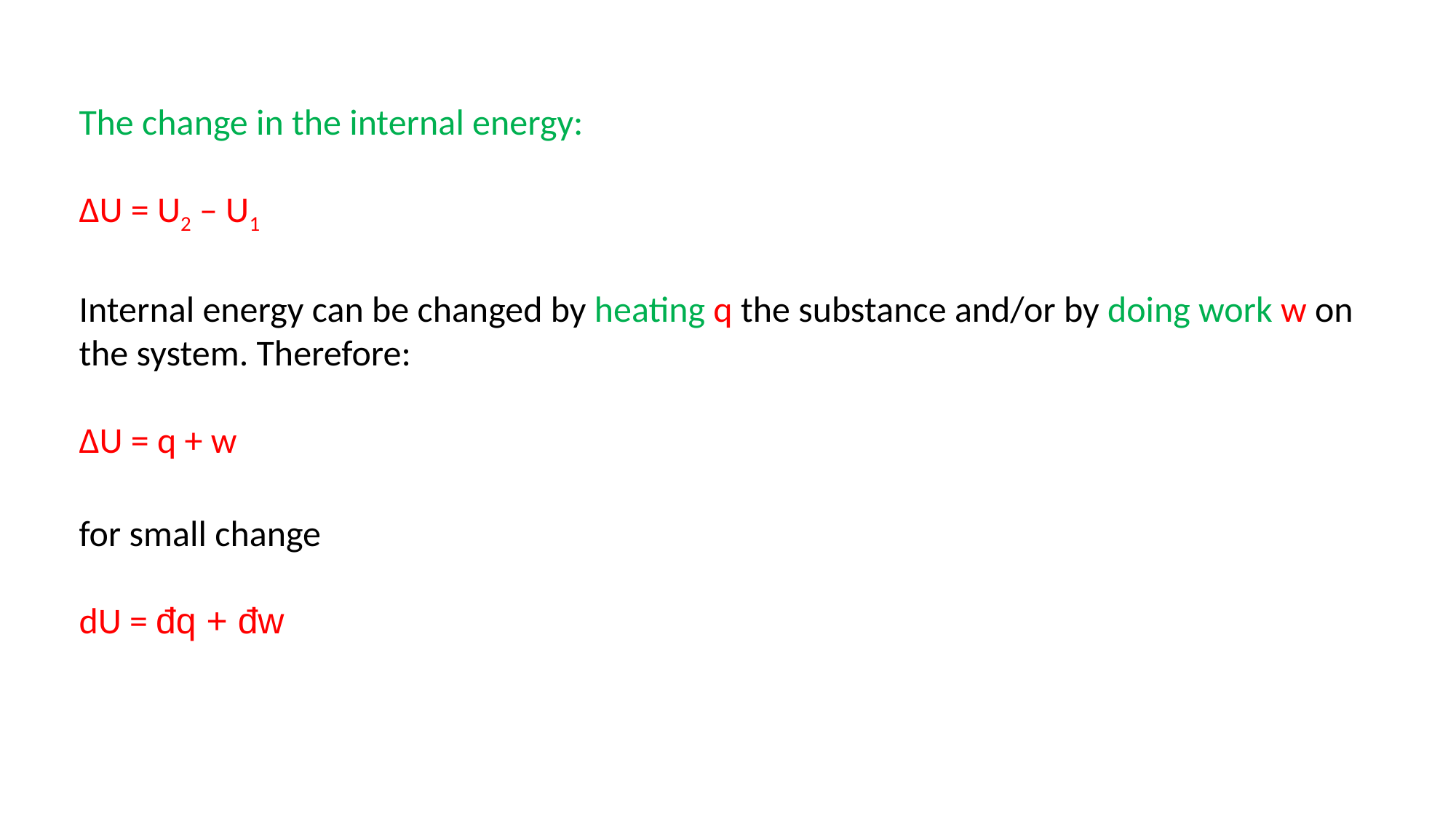

The change in the internal energy:

∆U = U2 – U1

Internal energy can be changed by heating q the substance and/or by doing work w on the system. Therefore:

∆U = q + w

for small change

dU = đq + đw